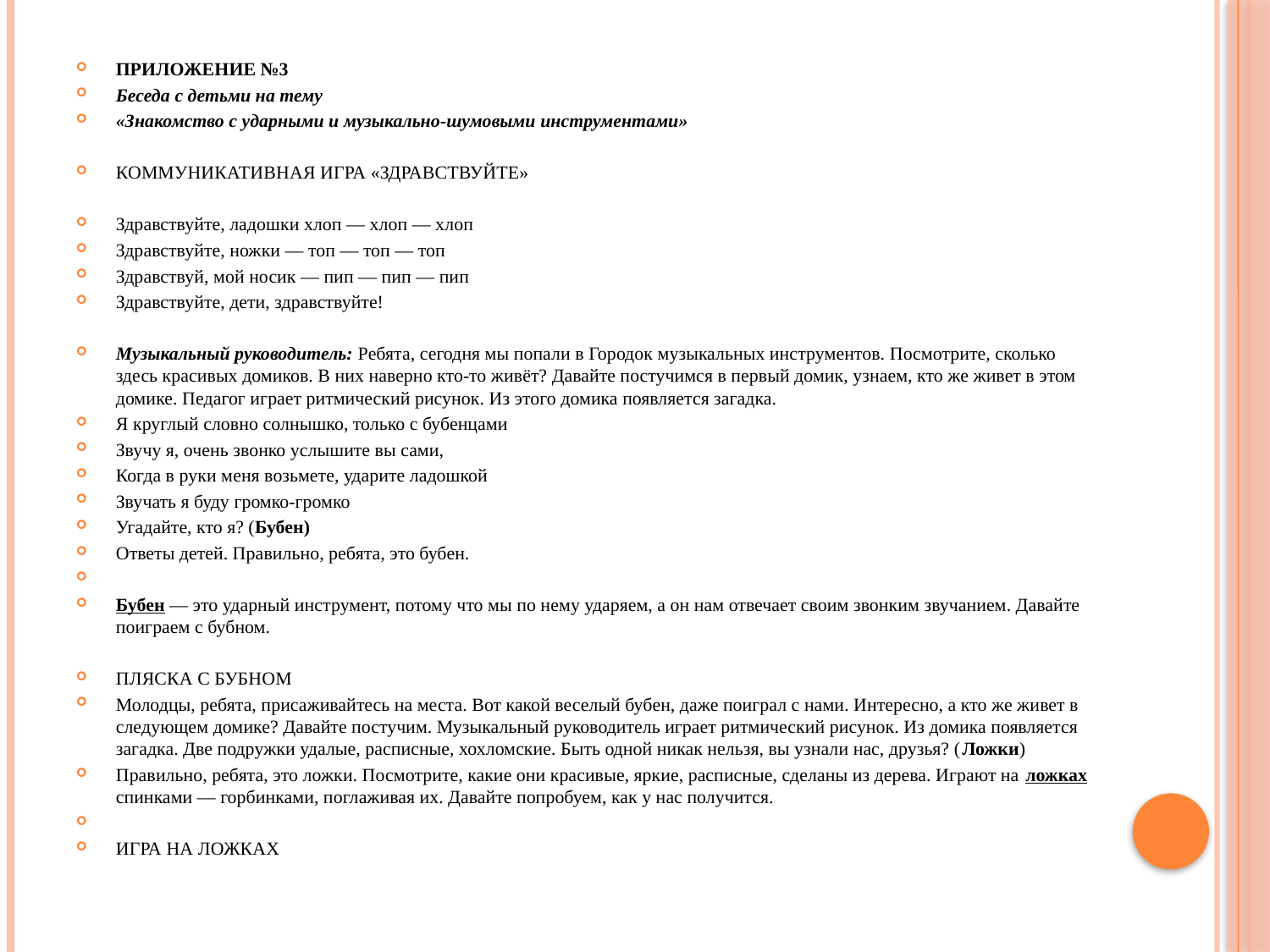

ПРИЛОЖЕНИЕ №3
Беседа с детьми на тему
«Знакомство с ударными и музыкально-шумовыми инструментами»

КОММУНИКАТИВНАЯ ИГРА «ЗДРАВСТВУЙТЕ»

Здравствуйте, ладошки хлоп — хлоп — хлоп
Здравствуйте, ножки — топ — топ — топ
Здравствуй, мой носик — пип — пип — пип
Здравствуйте, дети, здравствуйте!

Музыкальный руководитель: Ребята, сегодня мы попали в Городок музыкальных инструментов. Посмотрите, сколько здесь красивых домиков. В них наверно кто-то живёт? Давайте постучимся в первый домик, узнаем, кто же живет в этом домике. Педагог играет ритмический рисунок. Из этого домика появляется загадка.
Я круглый словно солнышко, только с бубенцами
Звучу я, очень звонко услышите вы сами,
Когда в руки меня возьмете, ударите ладошкой
Звучать я буду громко-громко
Угадайте, кто я? (Бубен)
Ответы детей. Правильно, ребята, это бубен.

Бубен — это ударный инструмент, потому что мы по нему ударяем, а он нам отвечает своим звонким звучанием. Давайте поиграем с бубном.

ПЛЯСКА С БУБНОМ
Молодцы, ребята, присаживайтесь на места. Вот какой веселый бубен, даже поиграл с нами. Интересно, а кто же живет в следующем домике? Давайте постучим. Музыкальный руководитель играет ритмический рисунок. Из домика появляется загадка. Две подружки удалые, расписные, хохломские. Быть одной никак нельзя, вы узнали нас, друзья? (Ложки)
Правильно, ребята, это ложки. Посмотрите, какие они красивые, яркие, расписные, сделаны из дерева. Играют на ложках спинками — горбинками, поглаживая их. Давайте попробуем, как у нас получится.

ИГРА НА ЛОЖКАХ